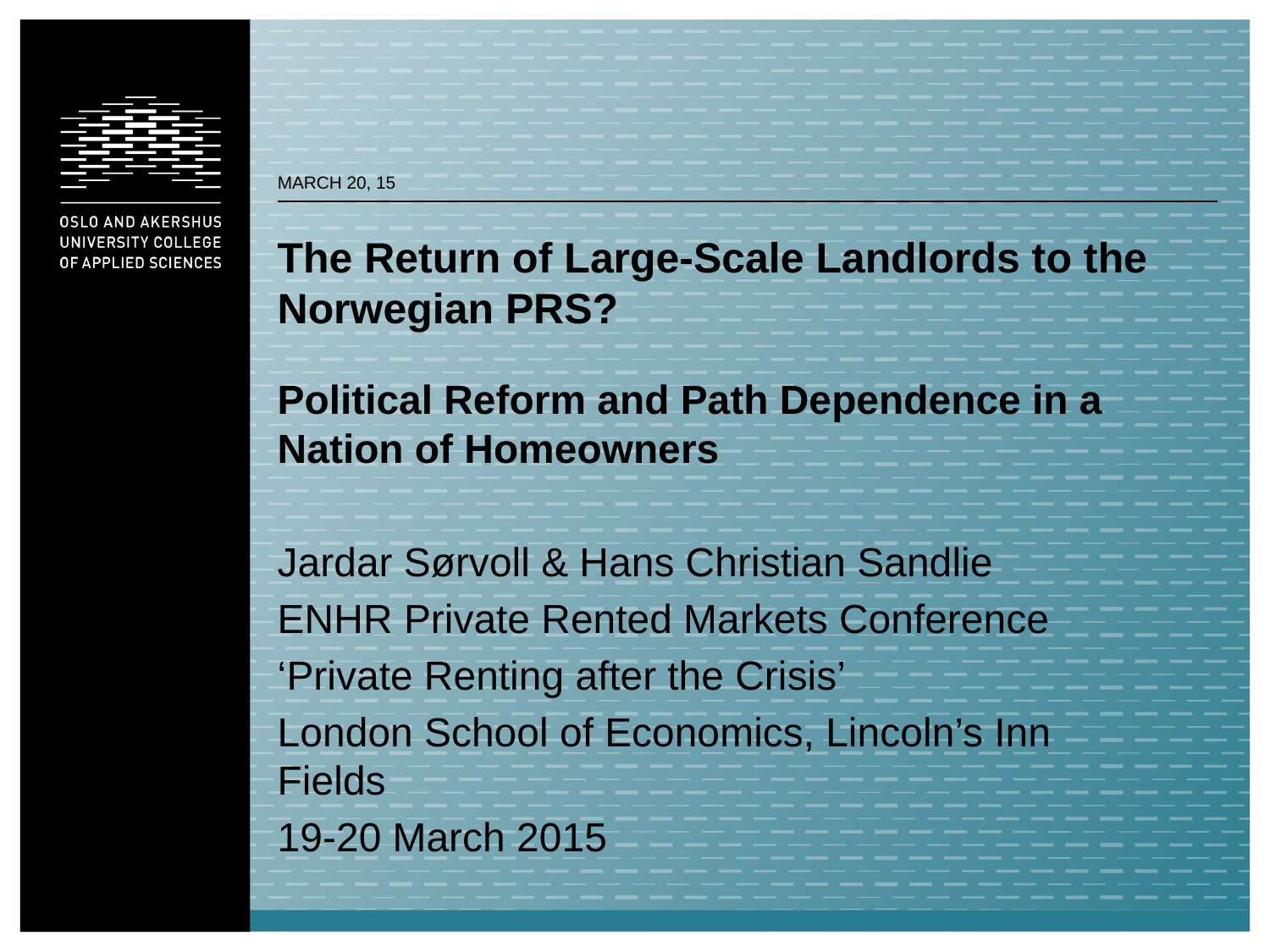

March 20, 15
# The Return of Large-Scale Landlords to the Norwegian PRS?

Political Reform and Path Dependence in a Nation of Homeowners

Jardar Sørvoll & Hans Christian Sandlie
ENHR Private Rented Markets Conference
‘Private Renting after the Crisis’
London School of Economics, Lincoln’s Inn Fields
19-20 March 2015